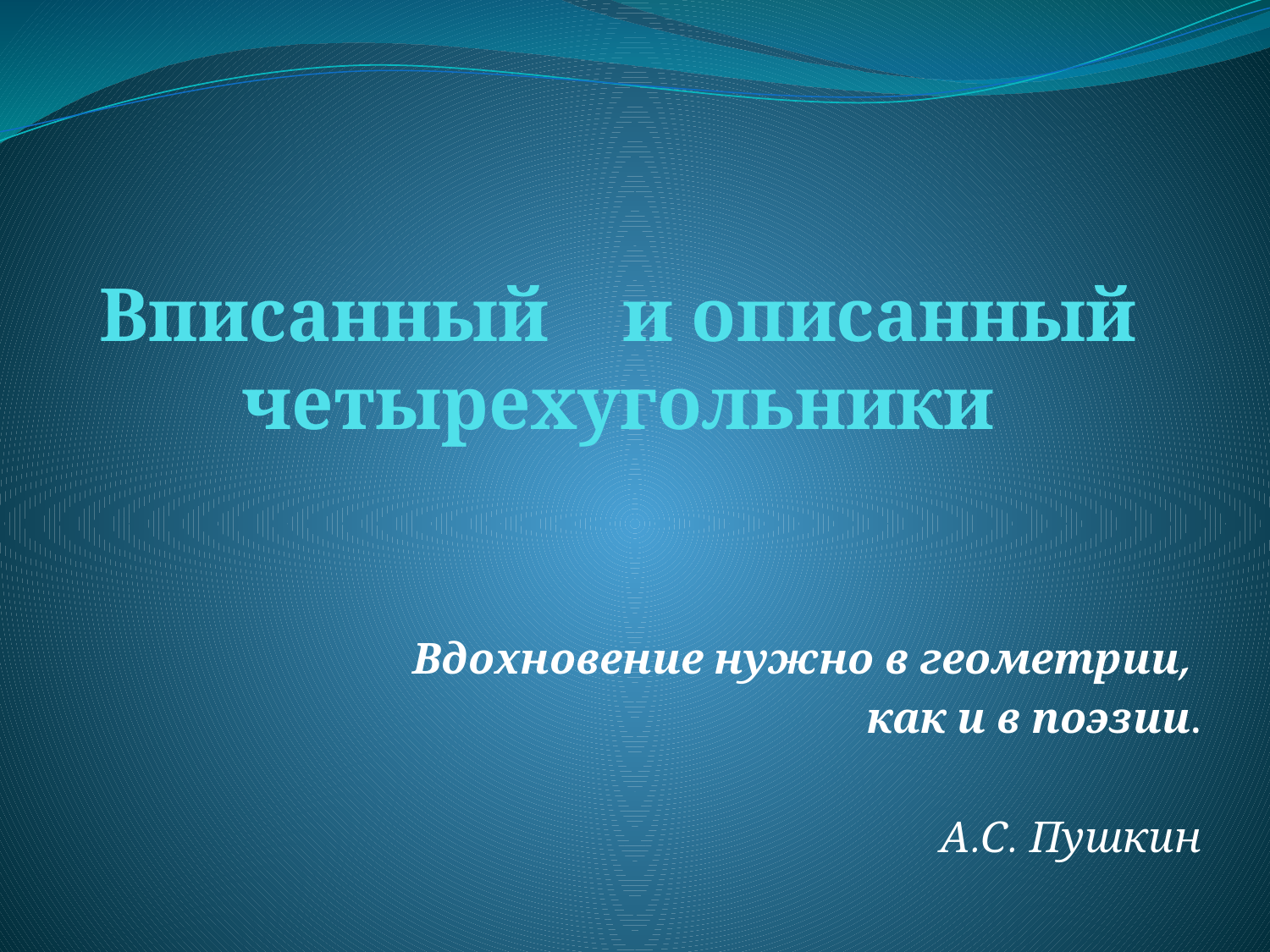

# Вписанный    и описанный четырехугольники
Вдохновение нужно в геометрии,
как и в поэзии.

А.С. Пушкин